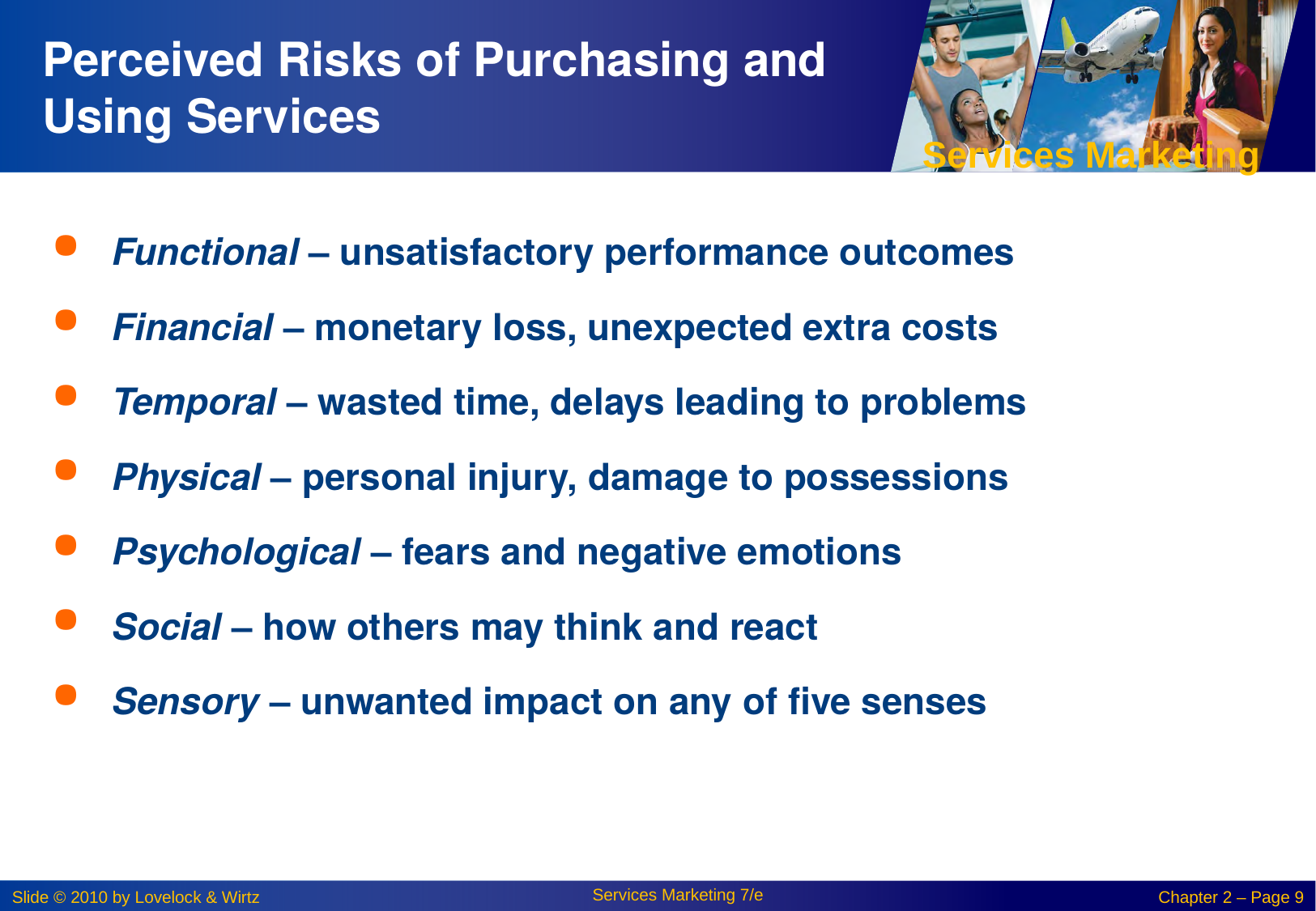

# Perceived Risks of Purchasing and Using Services
Functional – unsatisfactory performance outcomes
Financial – monetary loss, unexpected extra costs
Temporal – wasted time, delays leading to problems
Physical – personal injury, damage to possessions
Psychological – fears and negative emotions
Social – how others may think and react
Sensory – unwanted impact on any of five senses